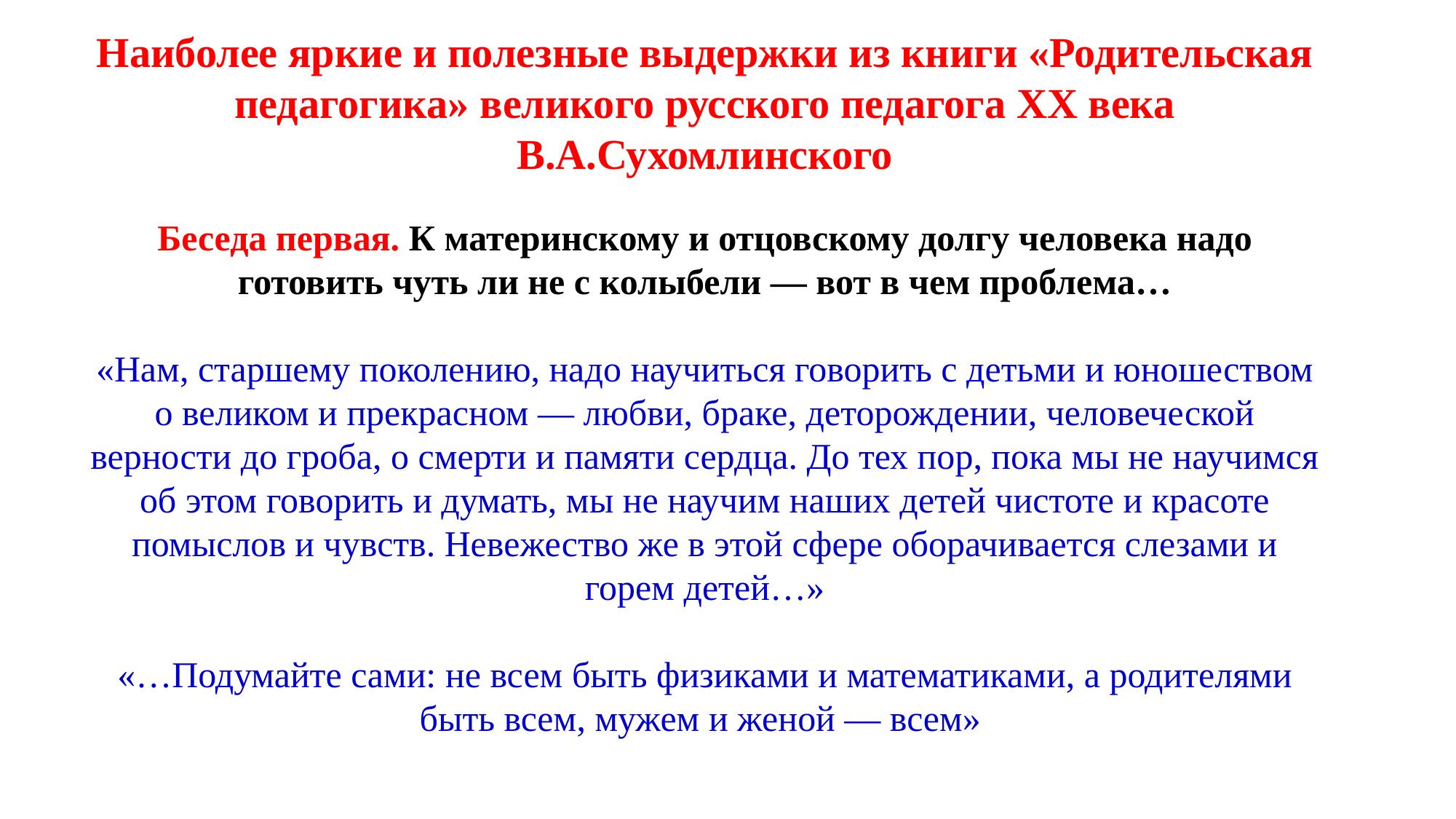

# Наиболее яркие и полезные выдержки из книги «Родительская педагогика» великого русского педагога ХХ века В.А.Сухомлинского Беседа первая. К материнскому и отцовскому долгу человека надо готовить чуть ли не с колыбели — вот в чем проблема… «Нам, старшему поколению, надо научиться говорить с детьми и юношеством о великом и прекрасном — любви, браке, деторождении, человеческой верности до гроба, о смерти и памяти сердца. До тех пор, пока мы не научимся об этом говорить и думать, мы не научим наших детей чистоте и красоте помыслов и чувств. Невежество же в этой сфере оборачивается слезами и горем детей…» «…Подумайте сами: не всем быть физиками и математиками, а родителями быть всем, мужем и женой — всем»